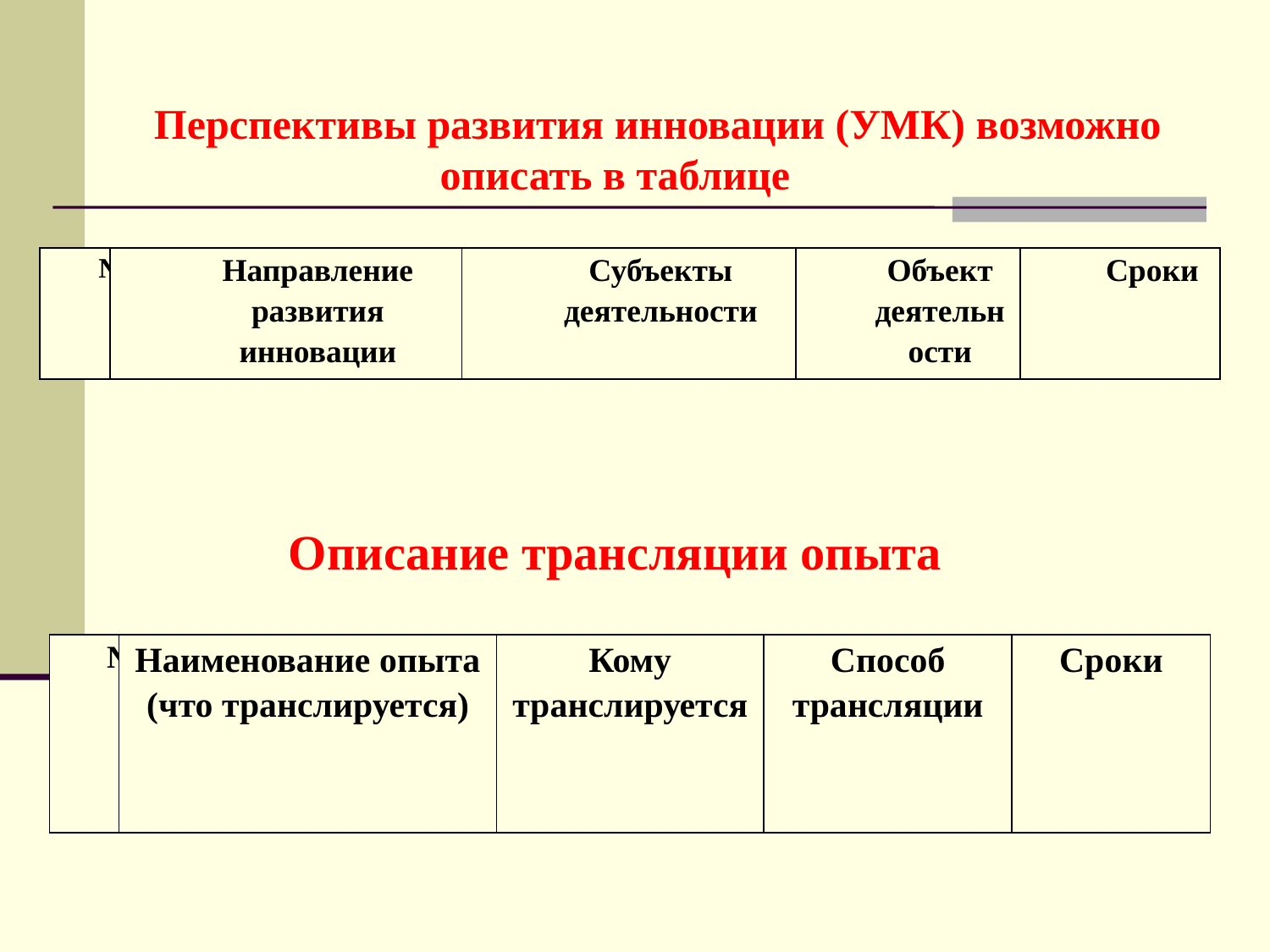

Перспективы развития инновации (УМК) возможно описать в таблице

| № | Направление развития инновации | Субъекты деятельности | Объект деятельности | Сроки |
| --- | --- | --- | --- | --- |

Описание трансляции опыта
| № | Наименование опыта (что транслируется) | Кому транслируется | Способ трансляции | Сроки |
| --- | --- | --- | --- | --- |